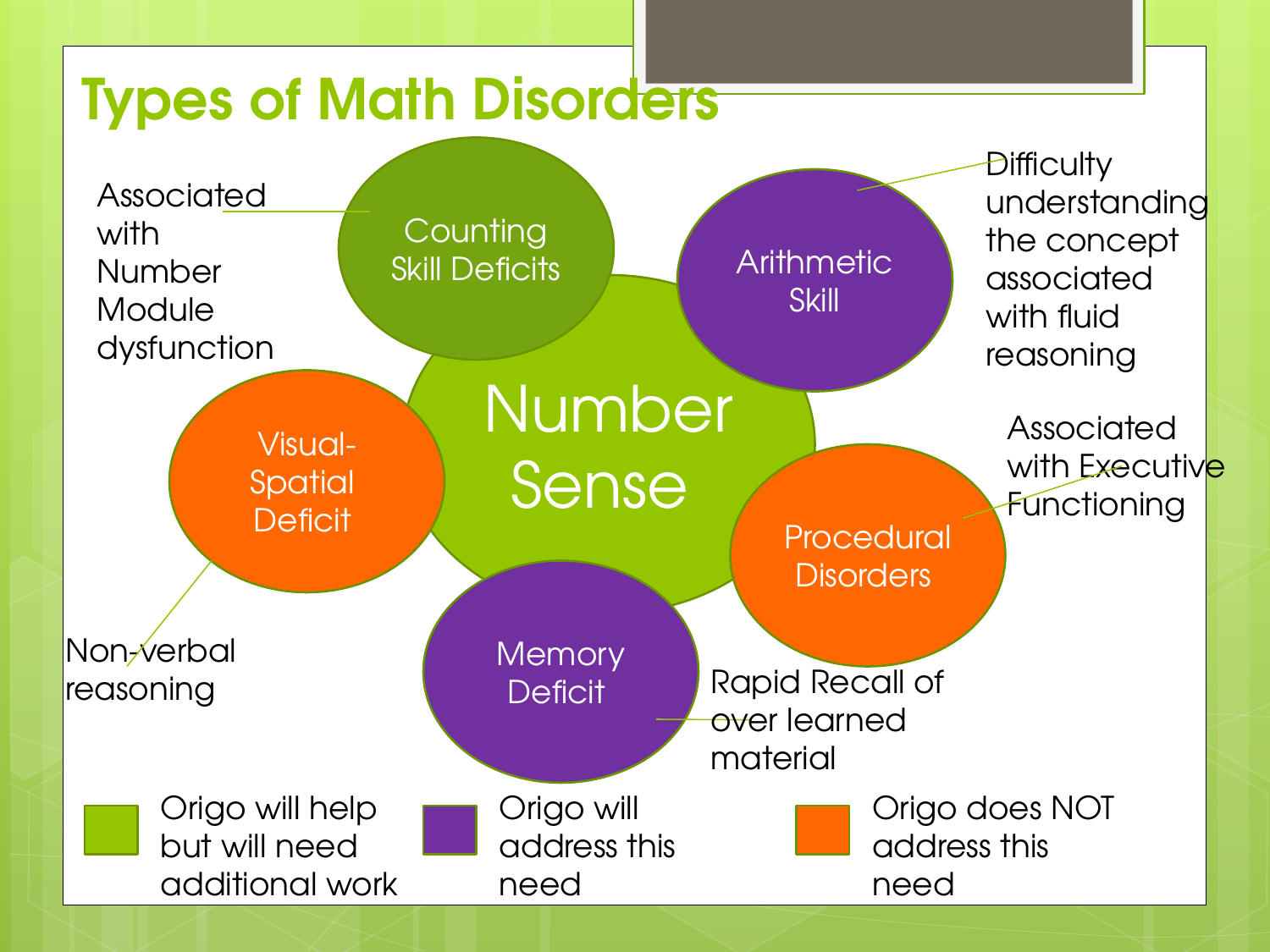

# Types of Math Disorders
Counting Skill Deficits
Difficulty understanding the concept associated with fluid reasoning
Associated with Number Module dysfunction
Arithmetic Skill
Number Sense
Visual-Spatial
Deficit
Associated with Executive Functioning
Procedural Disorders
Memory Deficit
Non-verbal reasoning
Rapid Recall of over learned material
Origo will help but will need additional work
Origo will address this need
Origo does NOT address this need